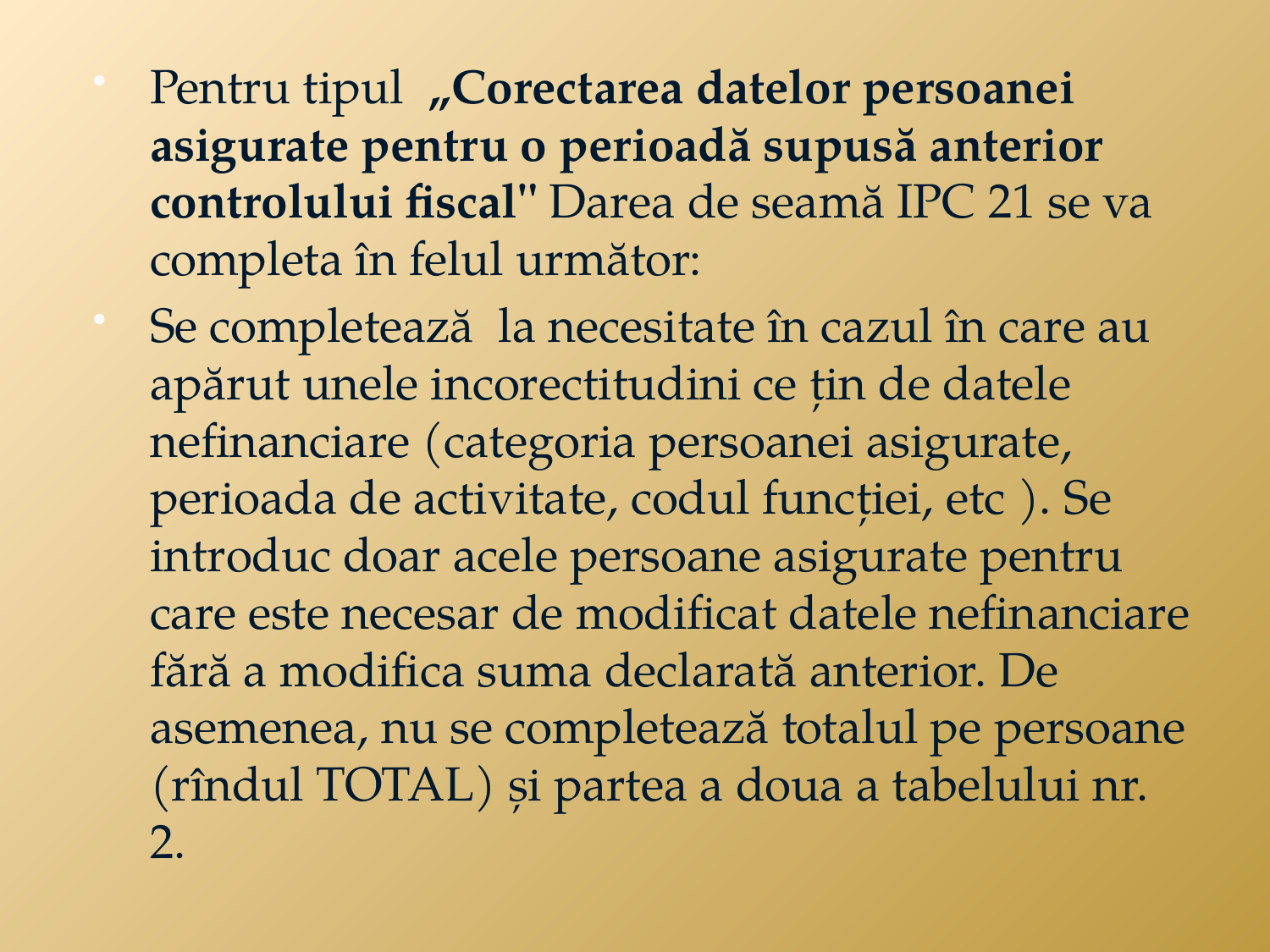

Pentru tipul  „Corectarea datelor persoanei asigurate pentru o perioadă supusă anterior controlului fiscal" Darea de seamă IPC 21 se va completa în felul următor:
Se completează  la necesitate în cazul în care au apărut unele incorectitudini ce ţin de datele nefinanciare (categoria persoanei asigurate, perioada de activitate, codul funcţiei, etc ). Se introduc doar acele persoane asigurate pentru care este necesar de modificat datele nefinanciare fără a modifica suma declarată anterior. De asemenea, nu se completează totalul pe persoane (rîndul TOTAL) şi partea a doua a tabelului nr. 2.